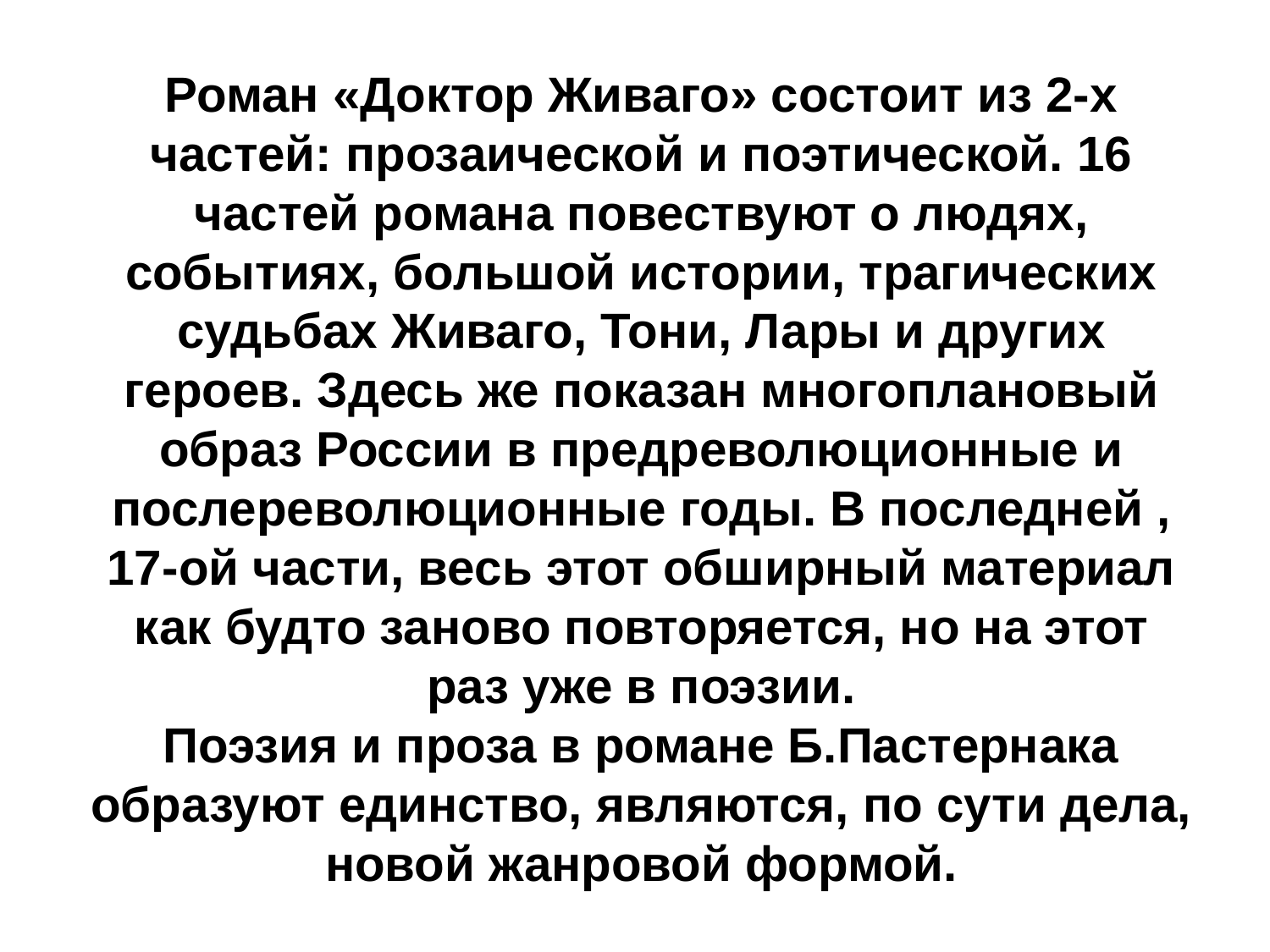

Роман «Доктор Живаго» состоит из 2-х частей: прозаической и поэтической. 16 частей романа повествуют о людях, событиях, большой истории, трагических судьбах Живаго, Тони, Лары и других героев. Здесь же показан многоплановый образ России в предреволюционные и послереволюционные годы. В последней , 17-ой части, весь этот обширный материал как будто заново повторяется, но на этот раз уже в поэзии.
Поэзия и проза в романе Б.Пастернака образуют единство, являются, по сути дела, новой жанровой формой.